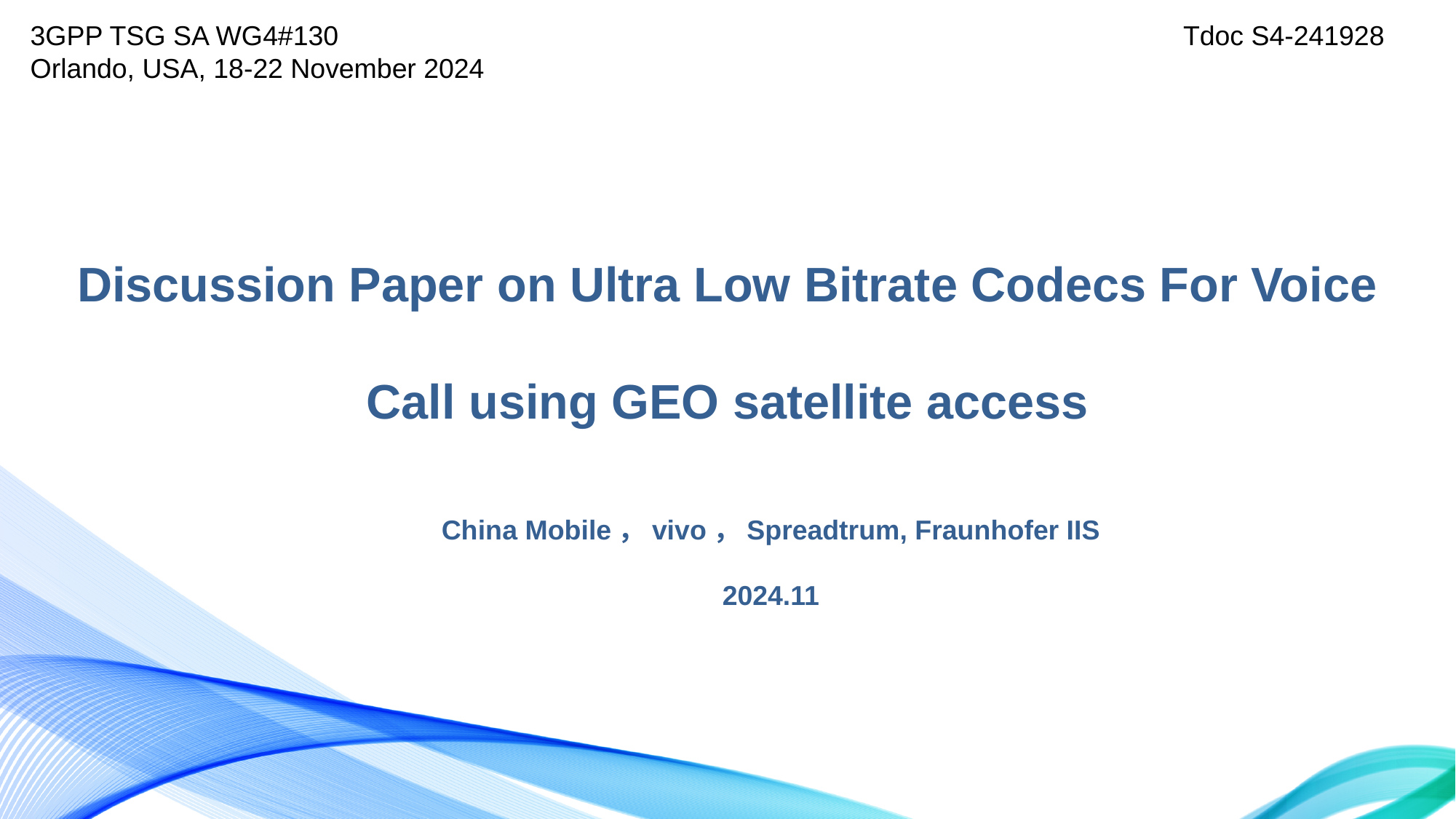

3GPP TSG SA WG4#130
Orlando, USA, 18-22 November 2024
Tdoc S4-241928
# Discussion Paper on Ultra Low Bitrate Codecs For Voice Call using GEO satellite access
China Mobile，vivo，Spreadtrum, Fraunhofer IIS
2024.11